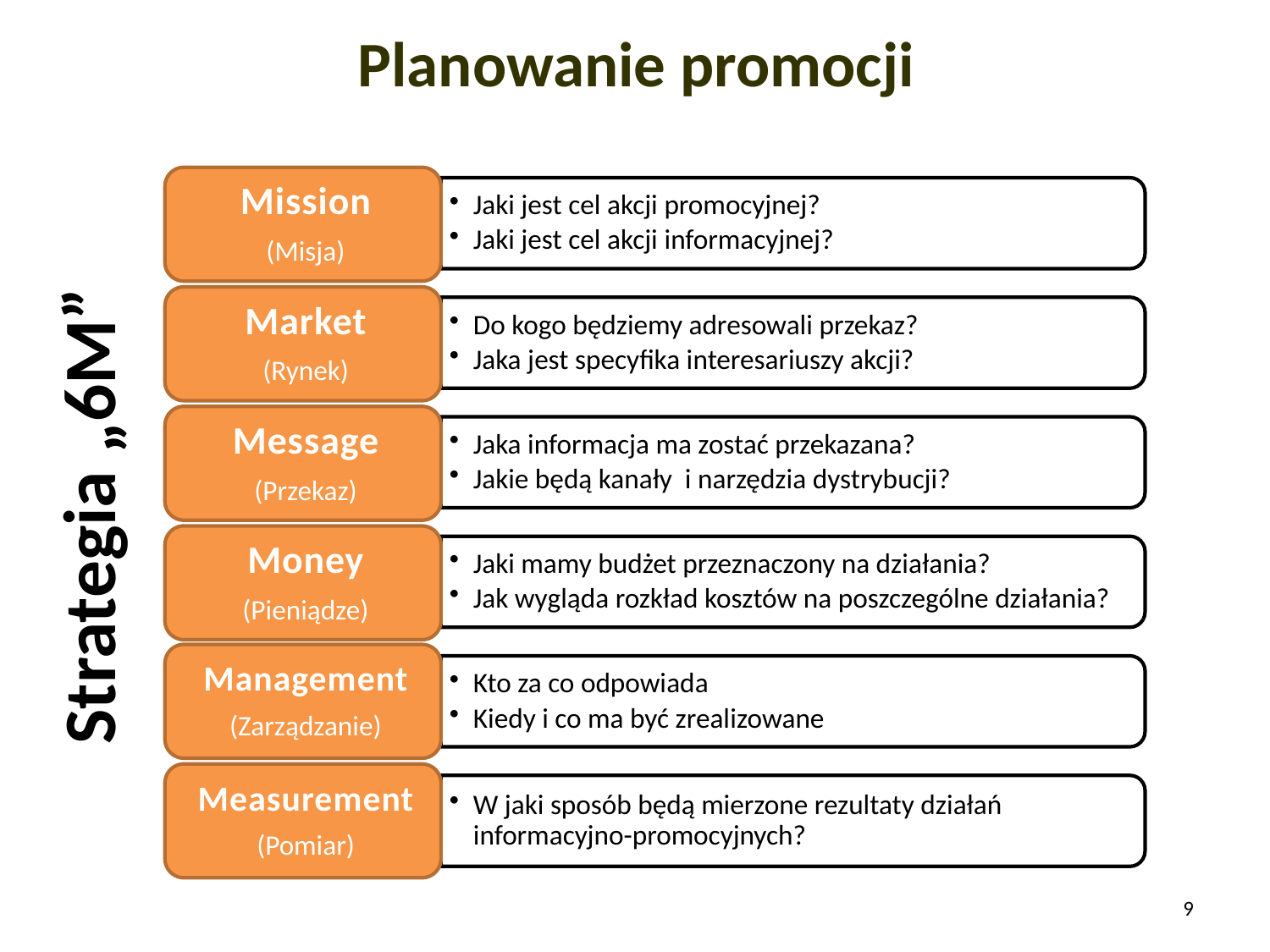

Planowanie promocji
Jaki jest cel akcji promocyjnej?
Jaki jest cel akcji informacyjnej?
Mission
(Misja)
Do kogo będziemy adresowali przekaz?
Jaka jest specyfika interesariuszy akcji?
Market
(Rynek)
Jaka informacja ma zostać przekazana?
Jakie będą kanały  i narzędzia dystrybucji?
Message
(Przekaz)
Jaki mamy budżet przeznaczony na działania?
Jak wygląda rozkład kosztów na poszczególne działania?
Money
(Pieniądze)
Kto za co odpowiada
Kiedy i co ma być zrealizowane
Management
(Zarządzanie)
W jaki sposób będą mierzone rezultaty działań informacyjno-promocyjnych?
Measurement
(Pomiar)
Strategia „6M”

9